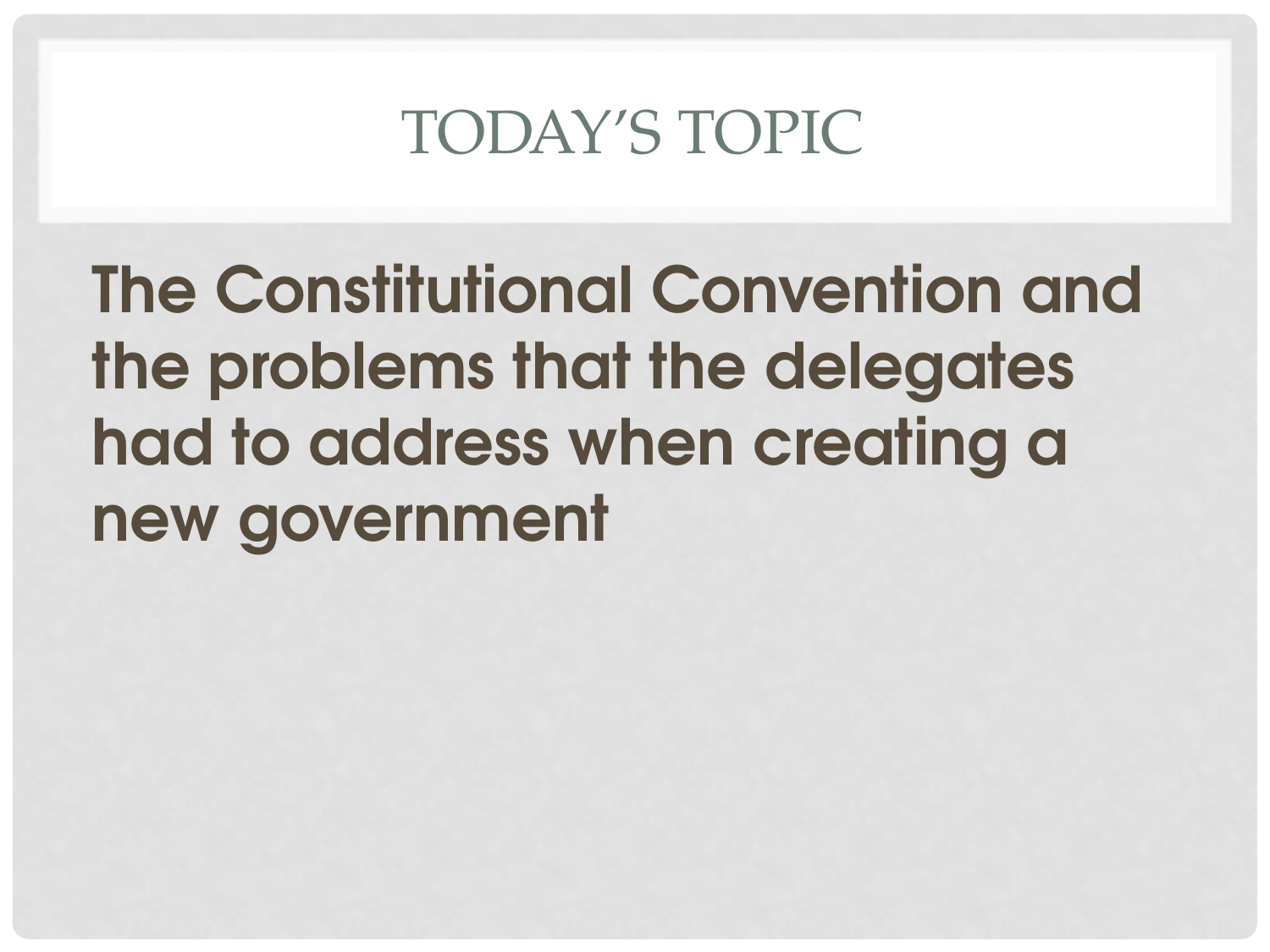

# Today’s Topic
The Constitutional Convention and the problems that the delegates had to address when creating a new government